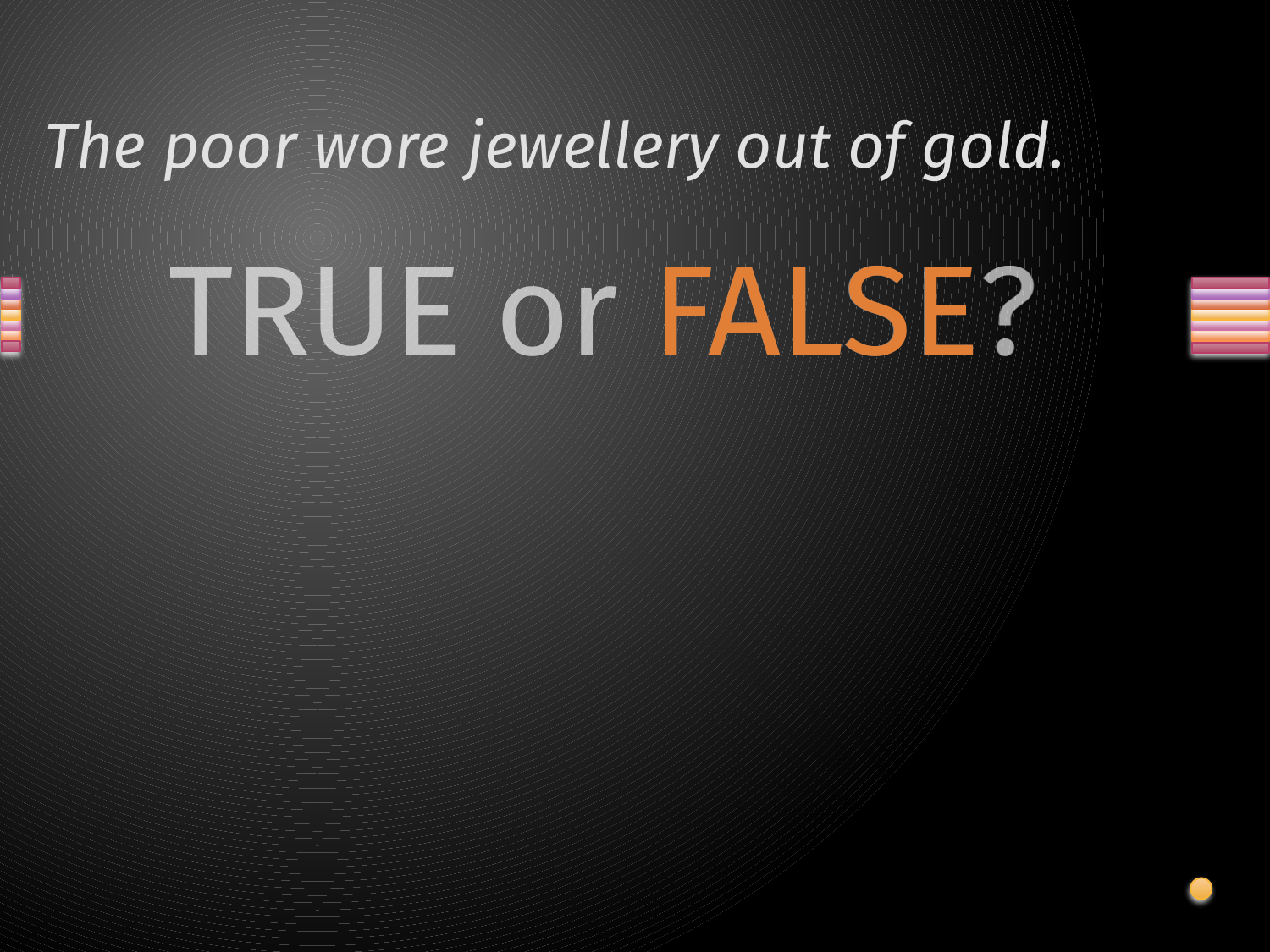

# The poor wore jewellery out of gold.